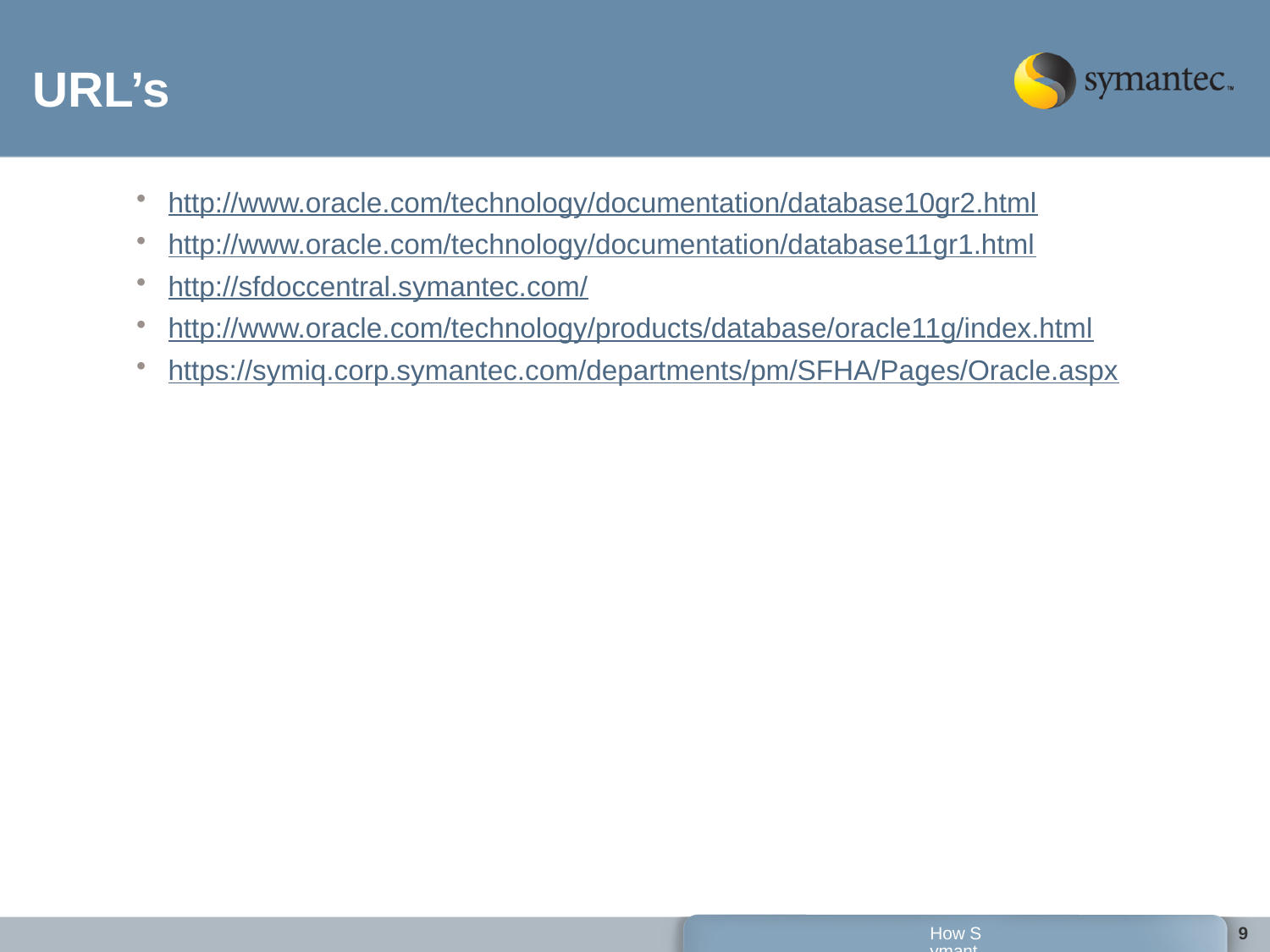

# URL’s
http://www.oracle.com/technology/documentation/database10gr2.html
http://www.oracle.com/technology/documentation/database11gr1.html
http://sfdoccentral.symantec.com/
http://www.oracle.com/technology/products/database/oracle11g/index.html
https://symiq.corp.symantec.com/departments/pm/SFHA/Pages/Oracle.aspx

How Symantec/Veritas Adds Value in your Oracle Environment
9